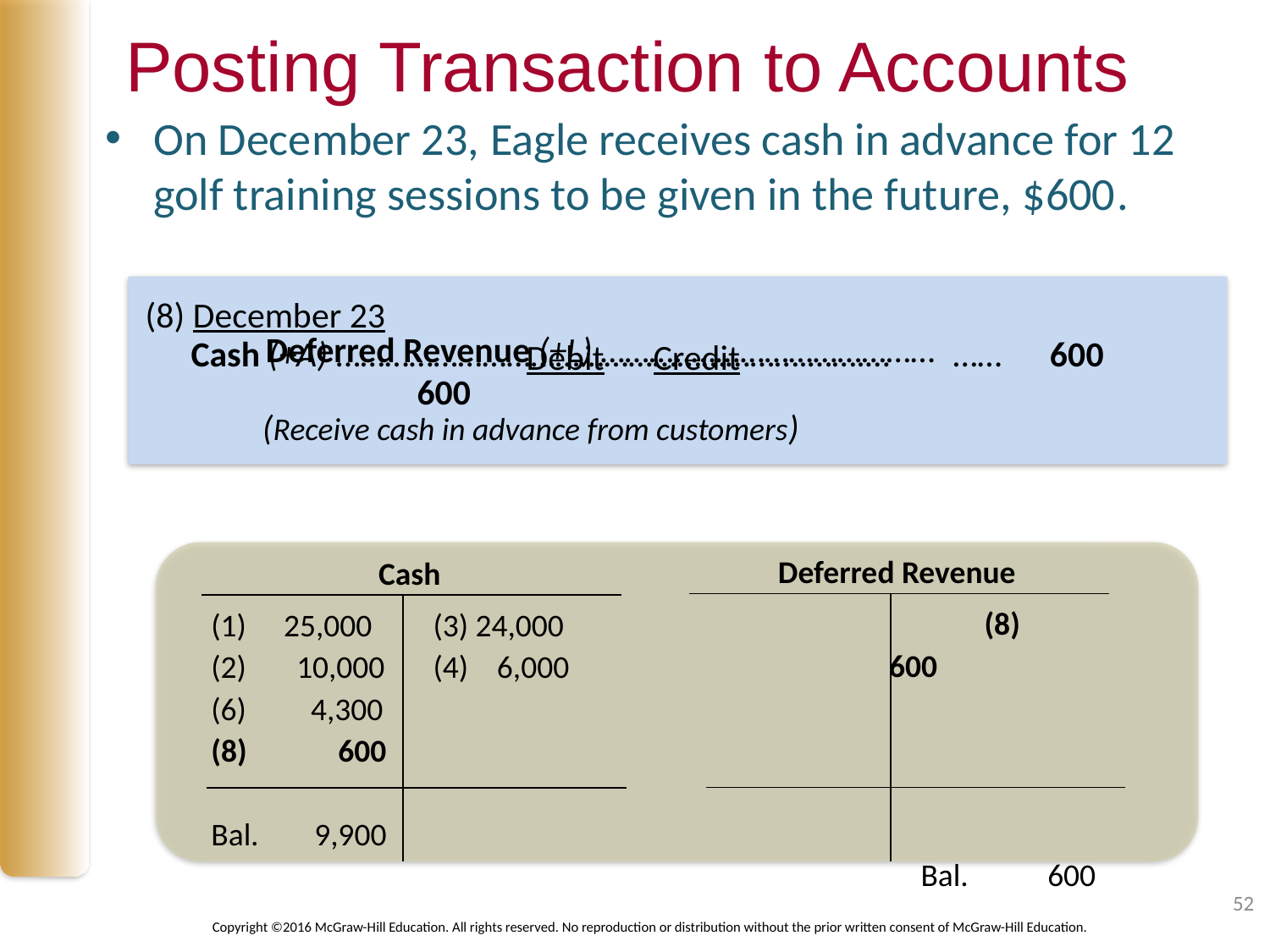

# Posting Transaction to Accounts
On December 23, Eagle receives cash in advance for 12 golf training sessions to be given in the future, $600.

(8) December 23										Debit	Credit
Cash (+A) ………………………………………………….…….…	……      600
Deferred Revenue (+L) ………..…………………………			   600
(Receive cash in advance from customers)

Deferred Revenue
		(8) 	600

		Bal. 	600
Cash
(1)	25,000  	(3) 24,000
(2)       10,000 	(4)    6,000
(6)         4,300
(8)	 600

Bal. 	9,900
52
Copyright ©2016 McGraw-Hill Education. All rights reserved. No reproduction or distribution without the prior written consent of McGraw-Hill Education.